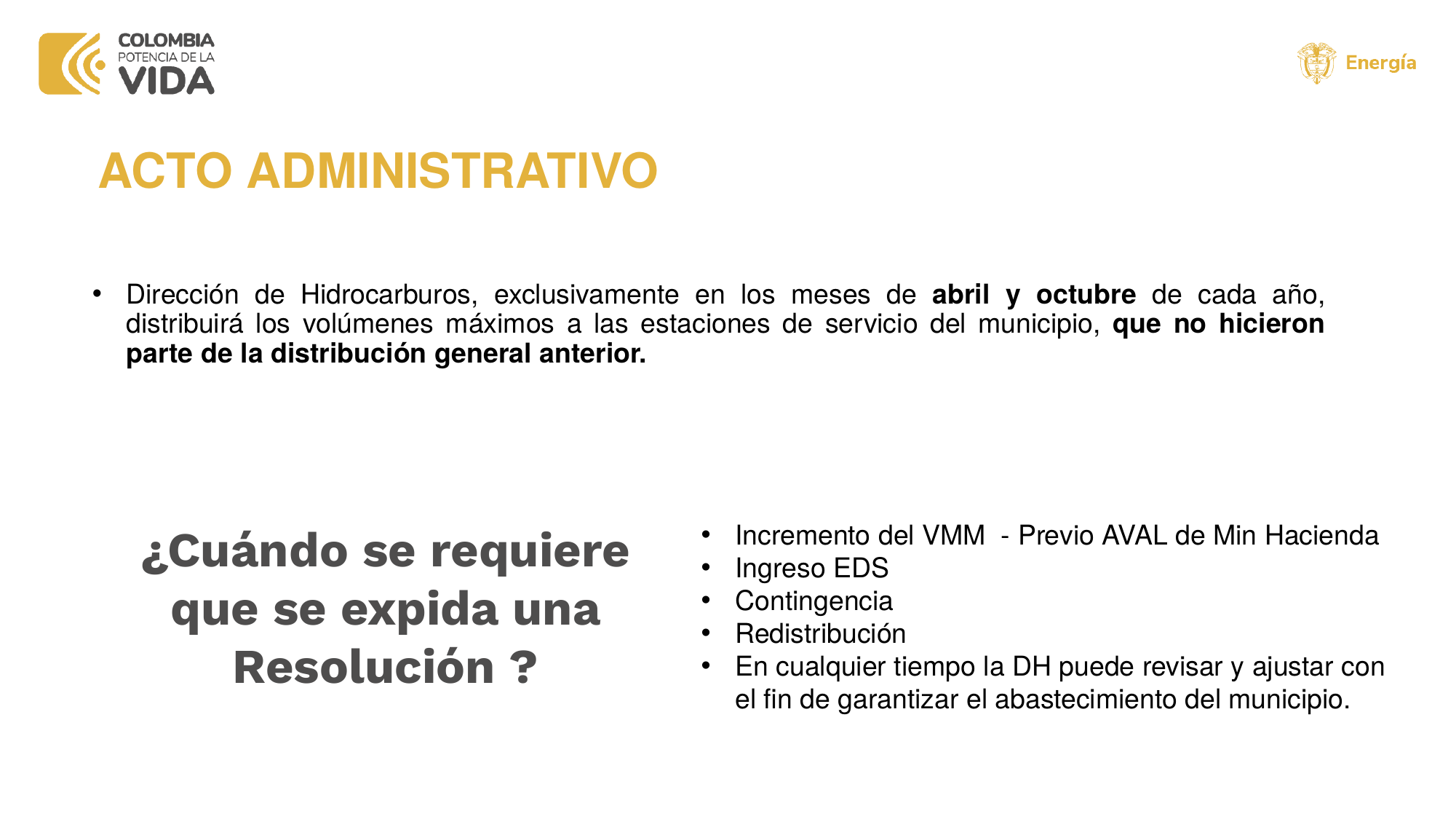

# ACTO ADMINISTRATIVO

Dirección de Hidrocarburos, exclusivamente en los meses de abril y octubre de cada año, distribuirá los volúmenes máximos a las estaciones de servicio del municipio, que no hicieron parte de la distribución general anterior.
Incremento del VMM  - Previo AVAL de Min Hacienda
Ingreso EDS
Contingencia
Redistribución
En cualquier tiempo la DH puede revisar y ajustar con el fin de garantizar el abastecimiento del municipio.
¿Cuándo se requiere que se expida una Resolución ?